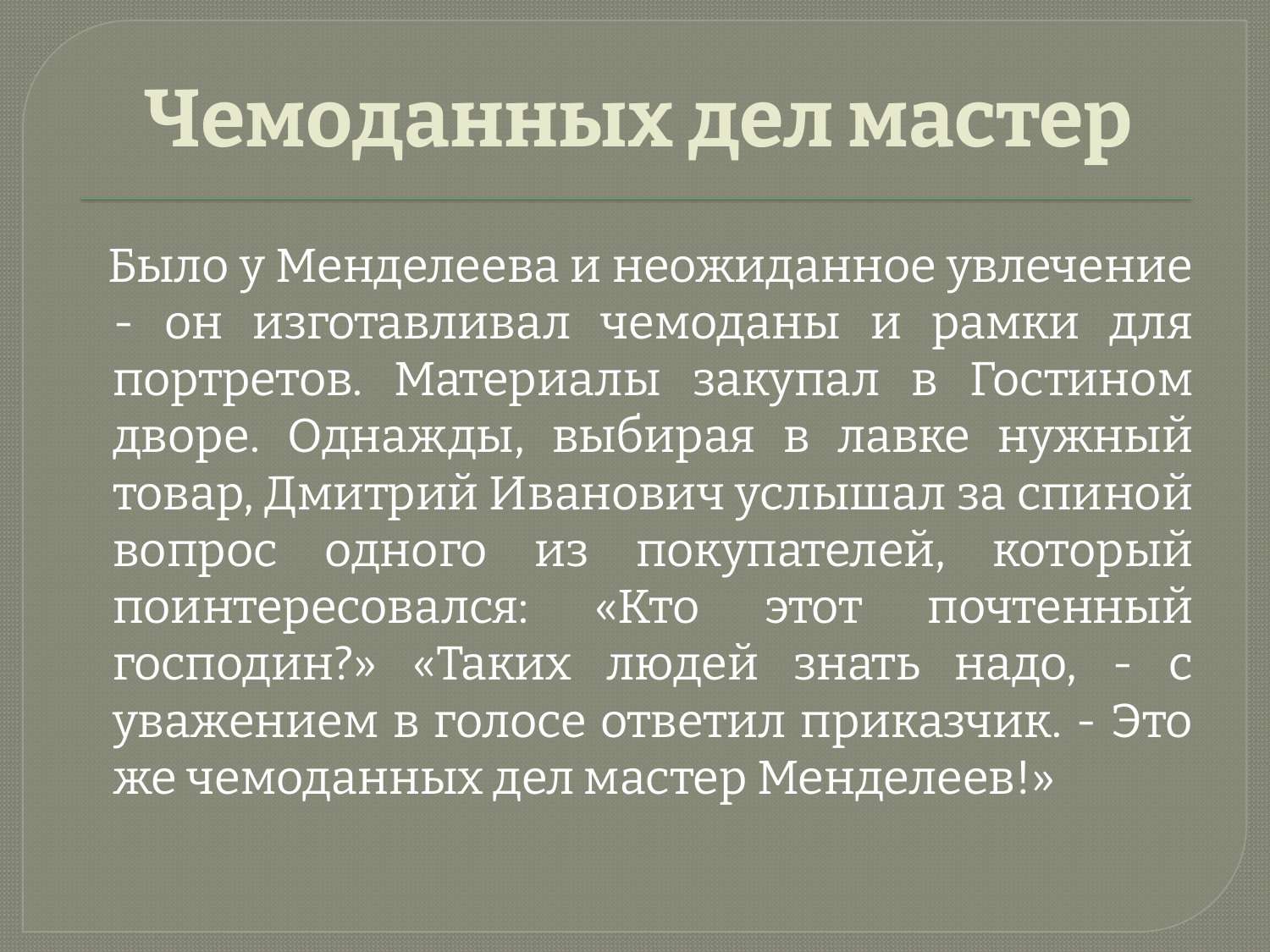

# Чемоданных дел мастер
   Было у Менделеева и неожиданное увлечение - он изготавливал чемоданы и рамки для портретов. Материалы закупал в Гостином дворе. Однажды, выбирая в лавке нужный товар, Дмитрий Иванович услышал за спиной вопрос одного из покупателей, который поинтересовался: «Кто этот почтенный господин?» «Таких людей знать надо, - с уважением в голосе ответил приказчик. - Это же чемоданных дел мастер Менделеев!»